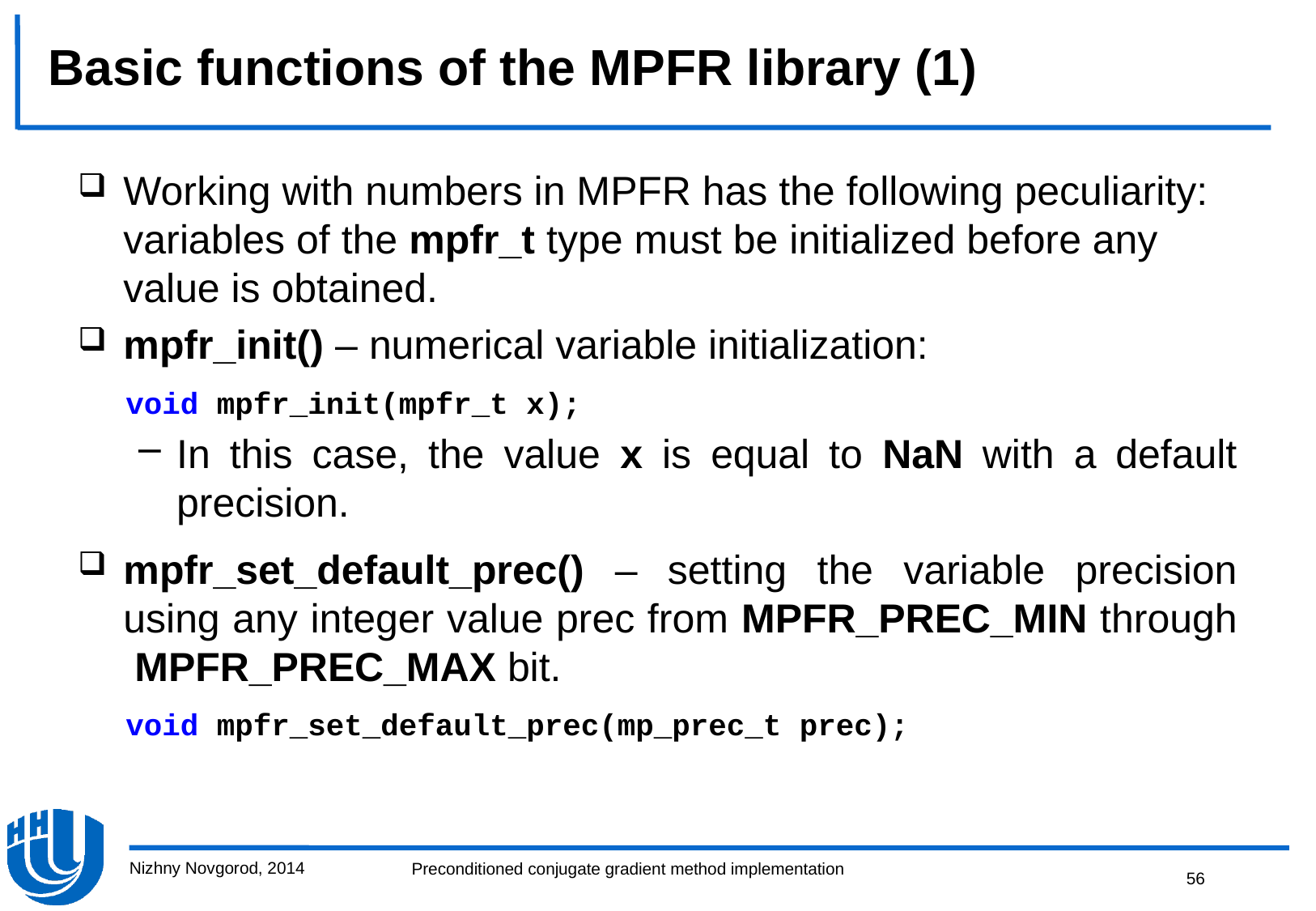

# Basic functions of the MPFR library (1)
Working with numbers in MPFR has the following peculiarity: variables of the mpfr_t type must be initialized before any value is obtained.
mpfr_init() – numerical variable initialization:
void mpfr_init(mpfr_t x);
In this case, the value x is equal to NaN with a default precision.
mpfr_set_default_prec() – setting the variable precision using any integer value prec from MPFR_PREC_MIN through  MPFR_PREC_MAX bit.
void mpfr_set_default_prec(mp_prec_t prec);

Nizhny Novgorod, 2014
56
Preconditioned conjugate gradient method implementation